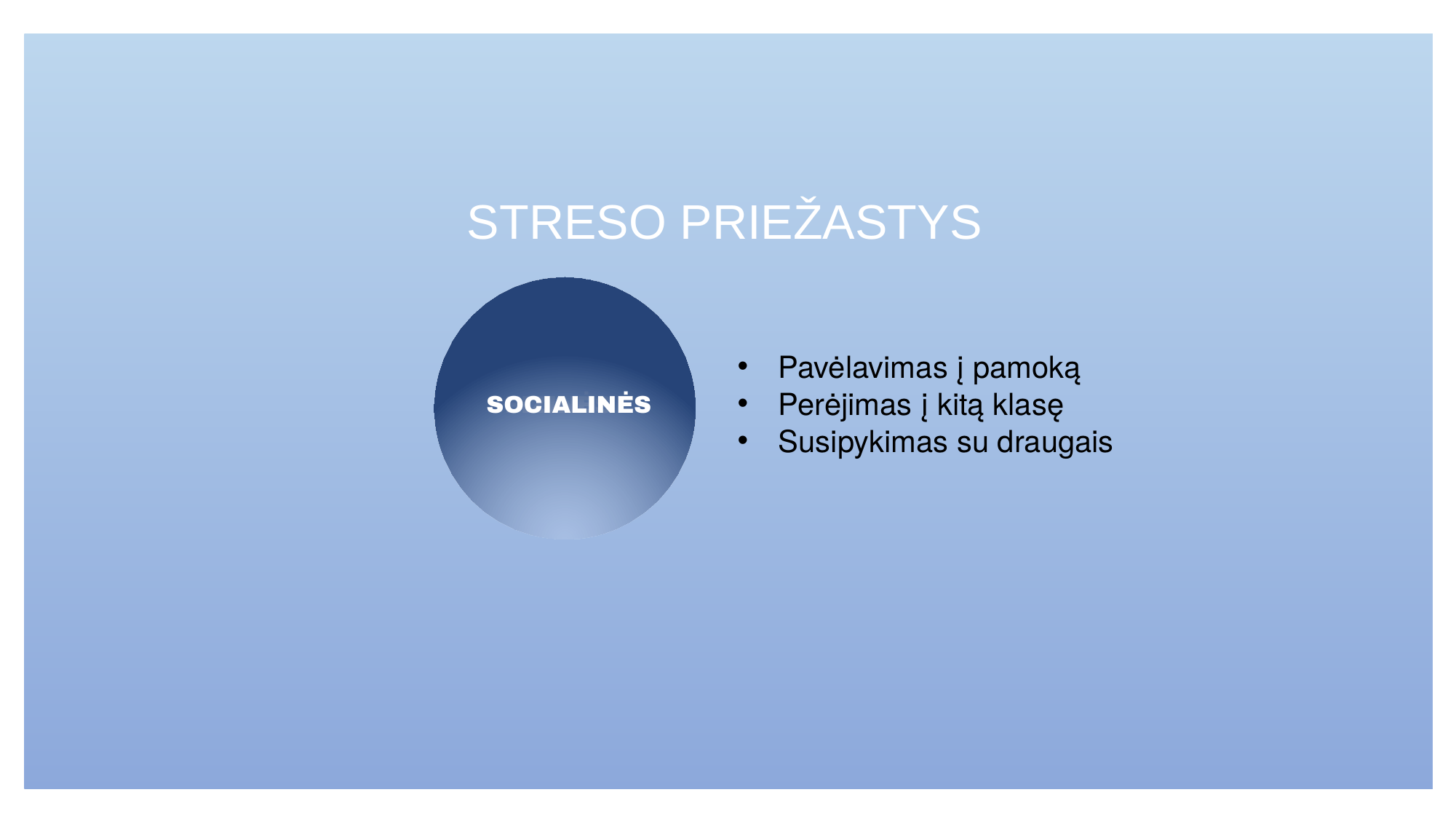

STRESO PRIEŽASTYS

Pavėlavimas į pamoką
Perėjimas į kitą klasę
Susipykimas su draugais
Fizinės
Socialinės